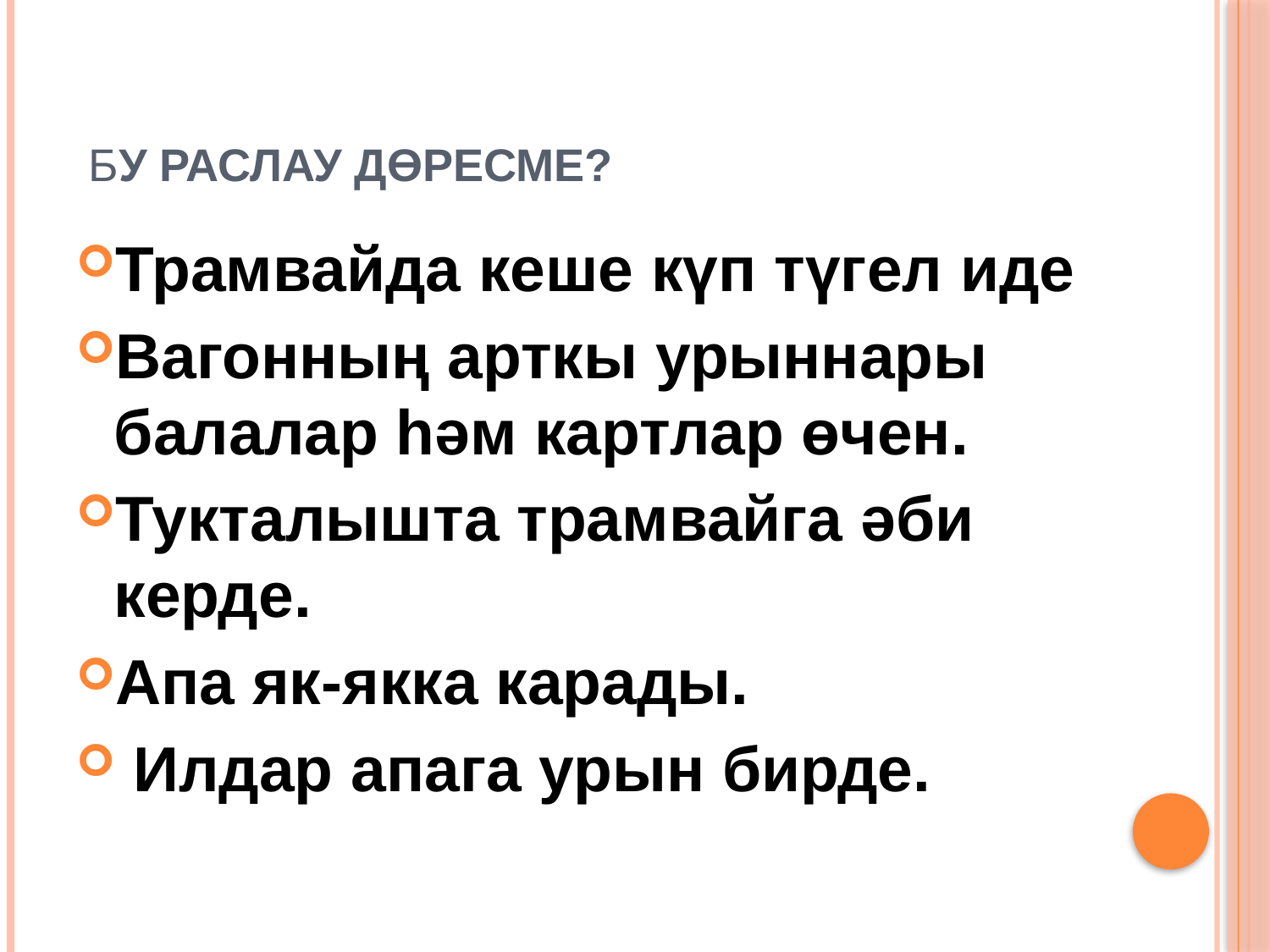

# Бу раслау дөресме?
Трамвайда кеше күп түгел иде
Вагонның арткы урыннары балалар һәм картлар өчен.
Тукталышта трамвайга әби керде.
Апа як-якка карады.
 Илдар апага урын бирде.